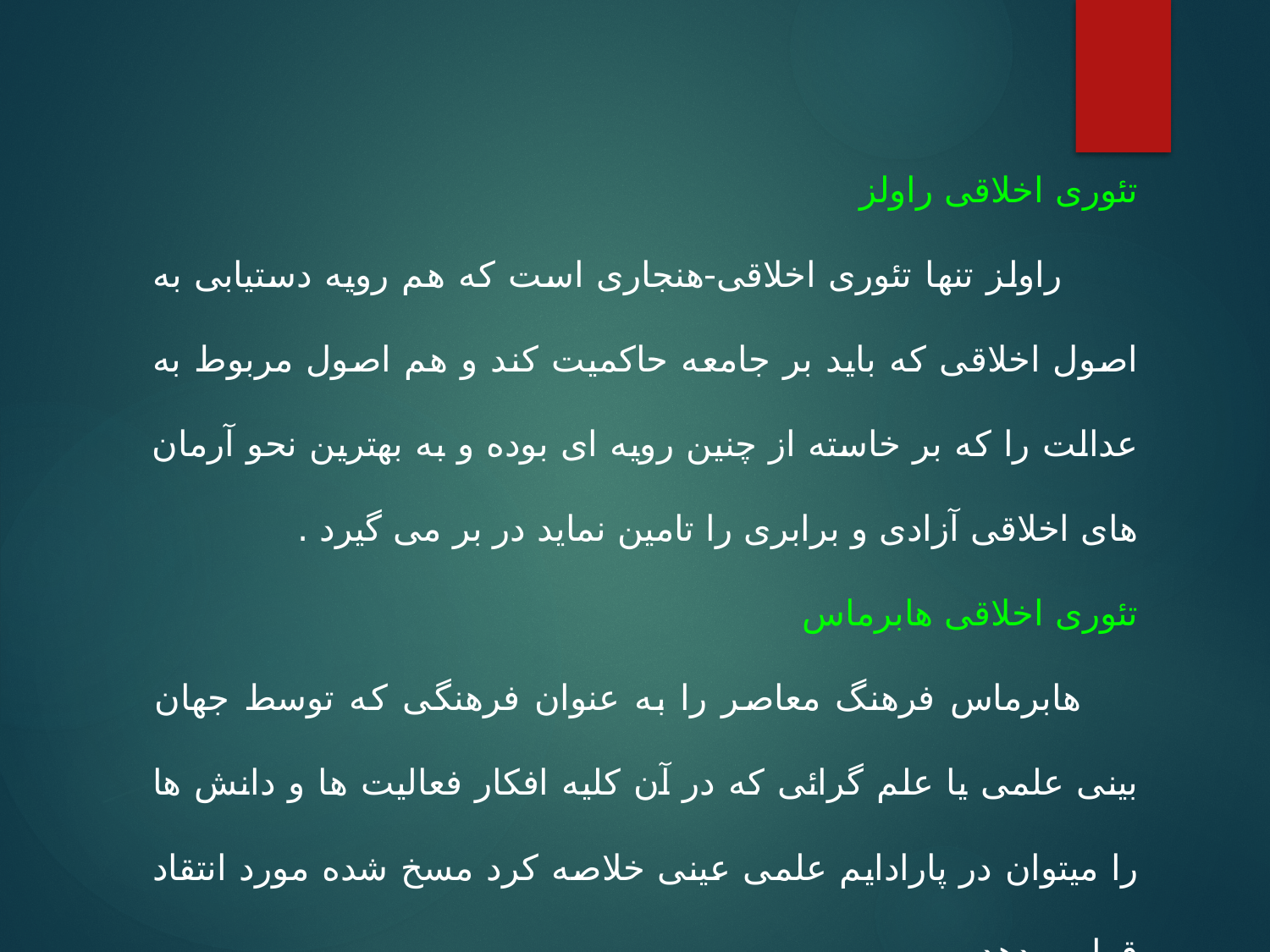

تئوری اخلاقی راولز
      راولز تنها تئوری اخلاقی-هنجاری است که هم رویه دستیابی به اصول اخلاقی که باید بر جامعه حاکمیت کند و هم اصول مربوط به عدالت را که بر خاسته از چنین رویه ای بوده و به بهترین نحو آرمان های اخلاقی آزادی و برابری را تامین نماید در بر می گیرد .
تئوری اخلاقی هابرماس
    هابرماس فرهنگ معاصر را به عنوان فرهنگی که توسط جهان بینی علمی یا علم گرائی که در آن کلیه افکار فعالیت ها و دانش ها را میتوان در پارادایم علمی عینی خلاصه کرد مسخ شده مورد انتقاد قرار میدهد.